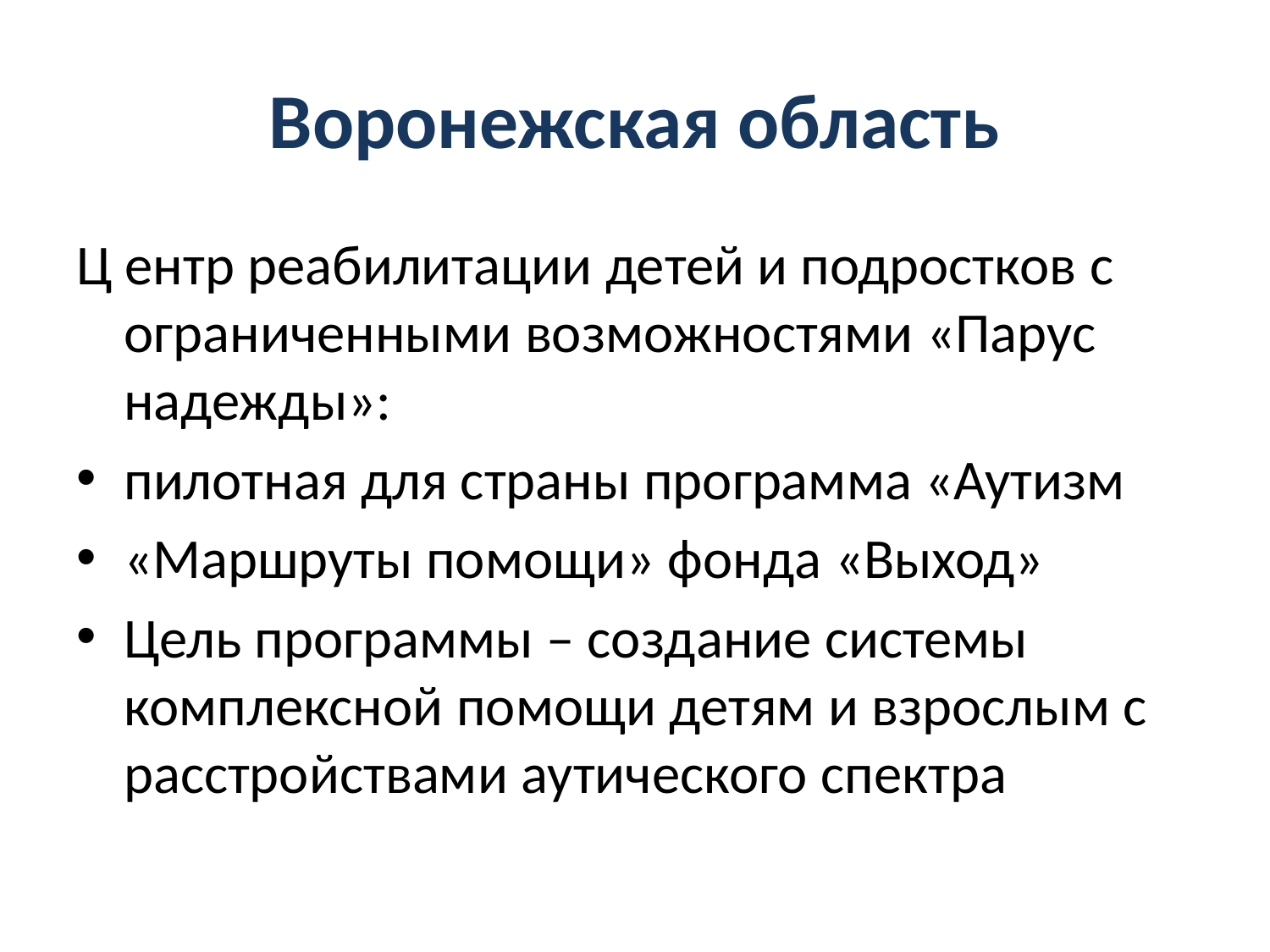

# Воронежская область
Ц ентр реабилитации детей и подростков с ограниченными возможностями «Парус надежды»:
пилотная для страны программа «Аутизм
«Маршруты помощи» фонда «Выход»
Цель программы – создание системы комплексной помощи детям и взрослым с  расстройствами аутического спектра